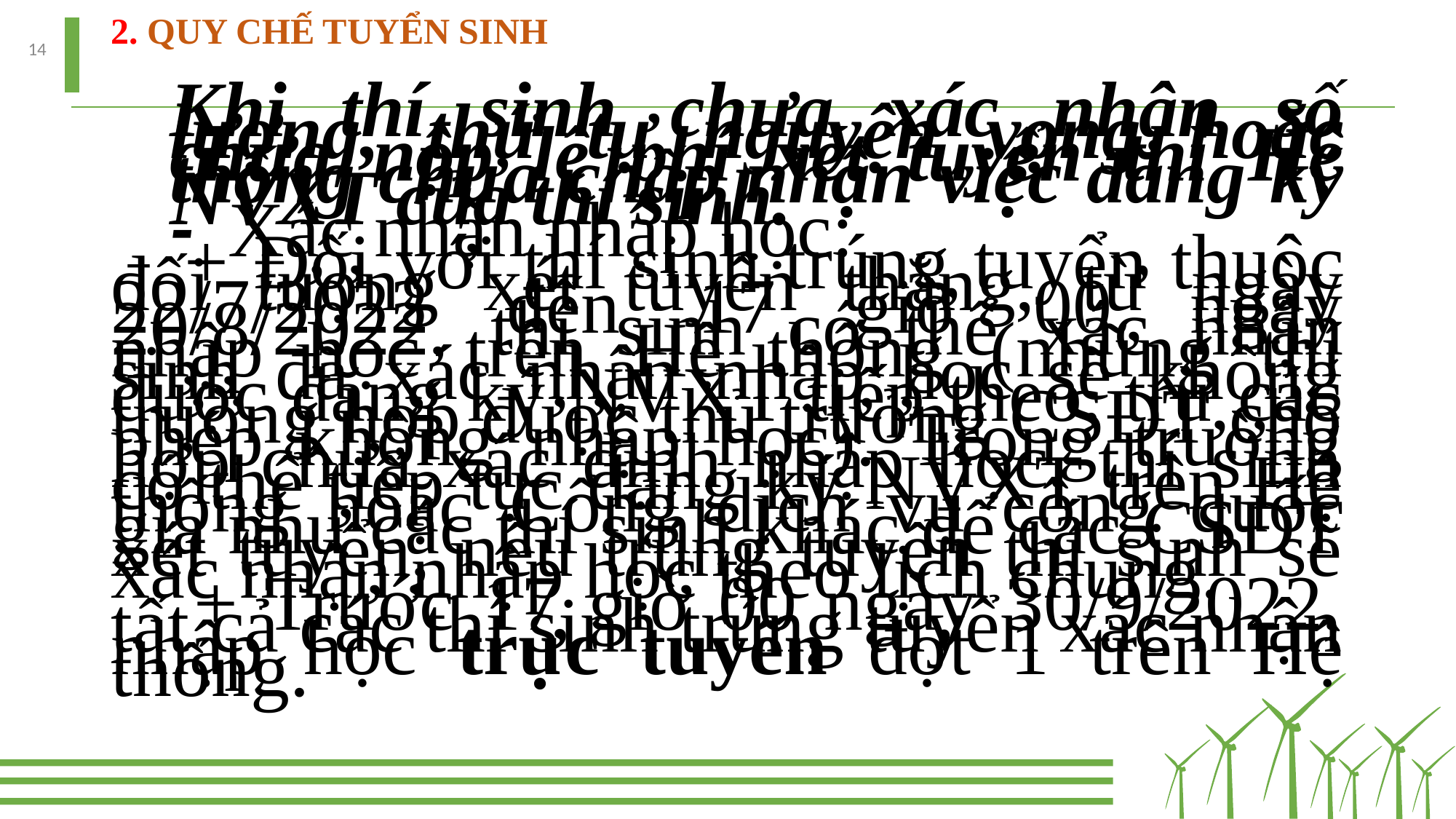

# 2. QUY CHẾ TUYỂN SINH
14
Khi thí sinh chưa xác nhận số lượng, thứ tự nguyện vọng hoặc chưa nộp lệ phí xét tuyển thì Hệ thống chưa chấp nhận việc đăng ký NVXT của thí sinh.
-  Xác nhận nhập học:
   + Đối với thí sinh trúng tuyển thuộc đối tượng xét tuyển thẳng, từ ngày 22/7/2022 đến 17 giờ 00 ngày 20/8/2022, thí sinh có thể xác nhận nhập học trên Hệ thống (những thí sinh đã xác nhận nhập học sẽ không được đăng ký NVXT tiếp theo, trừ các trường hợp được thủ trưởng CSĐT cho phép không nhập học). Trong trường hợp chưa xác định nhập học, thí sinh có thể tiếp tục đăng ký NVXT trên Hệ thống hoặc Cổng dịch vụ công quốc gia như các thí sinh khác để các CSĐT xét tuyển, nếu trúng tuyển thí sinh sẽ xác nhận nhập học theo lịch chung.
   + Trước 17 giờ 00 ngày 30/9/2022, tất cả các thí sinh trúng tuyển xác nhận nhập học trực tuyến đợt 1 trên Hệ thống.